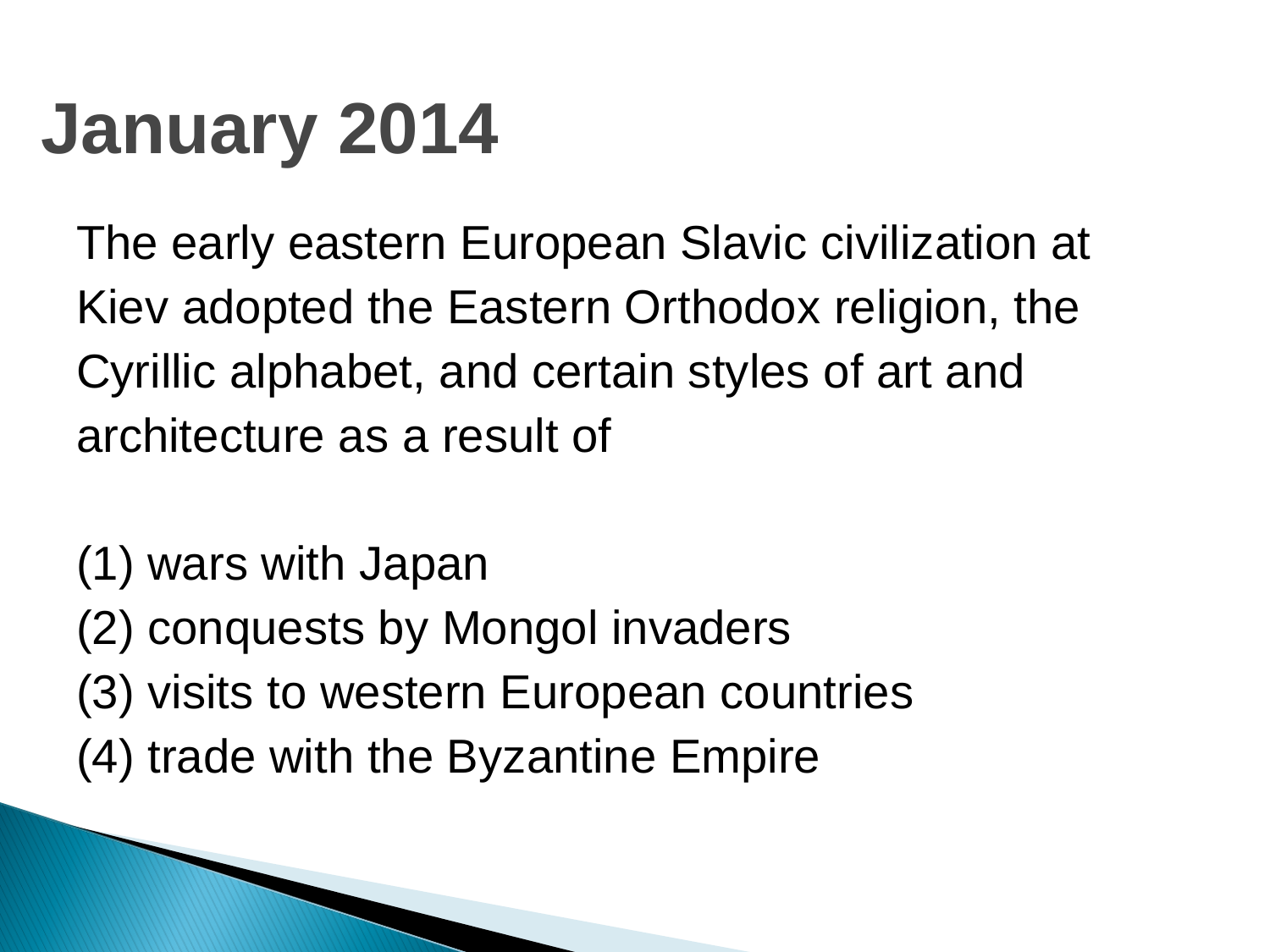

# January 2014
The early eastern European Slavic civilization at
Kiev adopted the Eastern Orthodox religion, the
Cyrillic alphabet, and certain styles of art and
architecture as a result of

(1) wars with Japan
(2) conquests by Mongol invaders
(3) visits to western European countries
(4) trade with the Byzantine Empire